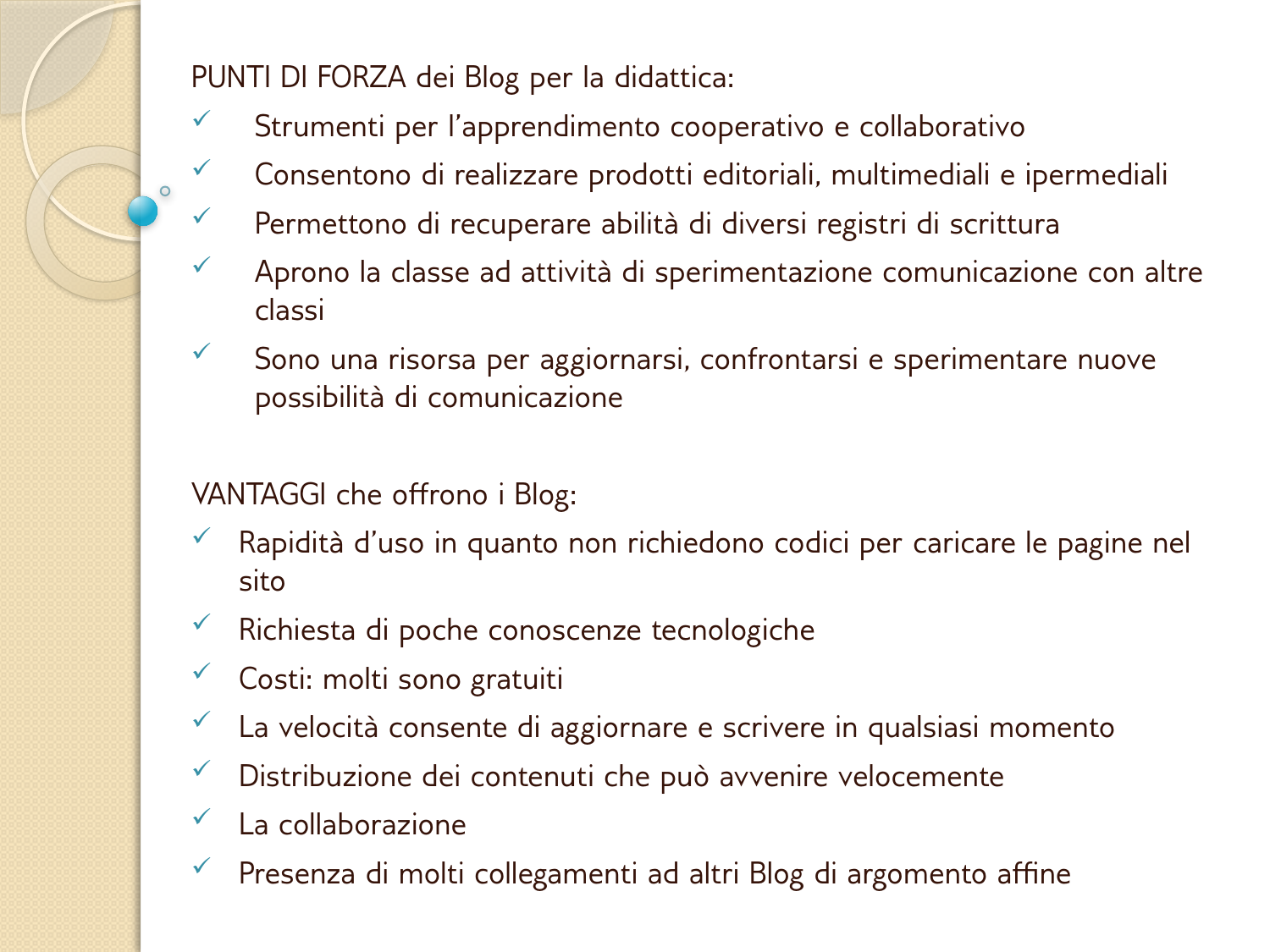

PUNTI DI FORZA dei Blog per la didattica:
Strumenti per l’apprendimento cooperativo e collaborativo
Consentono di realizzare prodotti editoriali, multimediali e ipermediali
Permettono di recuperare abilità di diversi registri di scrittura
Aprono la classe ad attività di sperimentazione comunicazione con altre classi
Sono una risorsa per aggiornarsi, confrontarsi e sperimentare nuove possibilità di comunicazione

VANTAGGI che offrono i Blog:
Rapidità d’uso in quanto non richiedono codici per caricare le pagine nel sito
Richiesta di poche conoscenze tecnologiche
Costi: molti sono gratuiti
La velocità consente di aggiornare e scrivere in qualsiasi momento
Distribuzione dei contenuti che può avvenire velocemente
La collaborazione
Presenza di molti collegamenti ad altri Blog di argomento affine